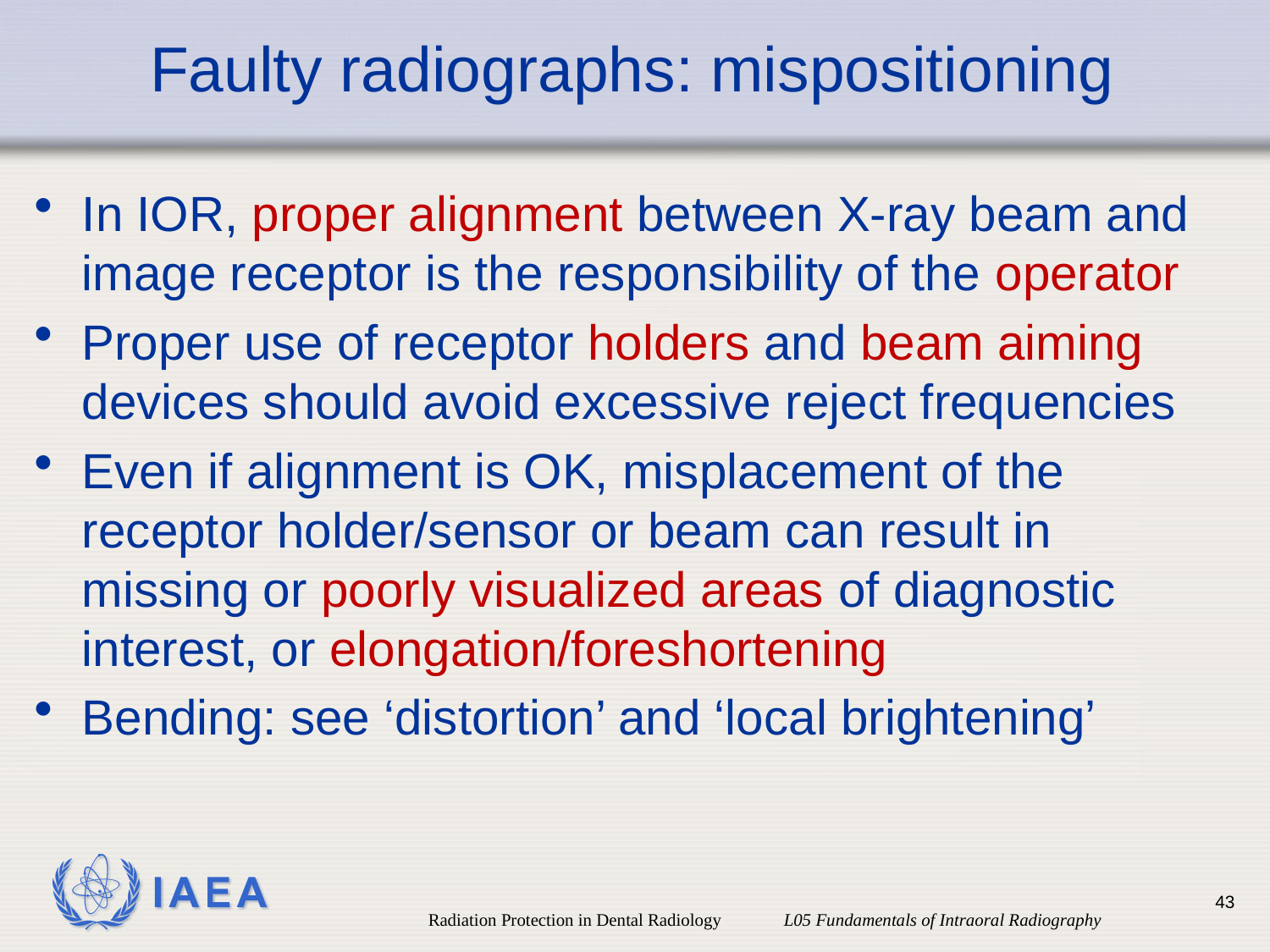

# Faulty radiographs: mispositioning
In IOR, proper alignment between X-ray beam and image receptor is the responsibility of the operator
Proper use of receptor holders and beam aiming devices should avoid excessive reject frequencies
Even if alignment is OK, misplacement of the receptor holder/sensor or beam can result in missing or poorly visualized areas of diagnostic interest, or elongation/foreshortening
Bending: see ‘distortion’ and ‘local brightening’

43
Radiation Protection in Dental Radiology              L05 Fundamentals of Intraoral Radiography